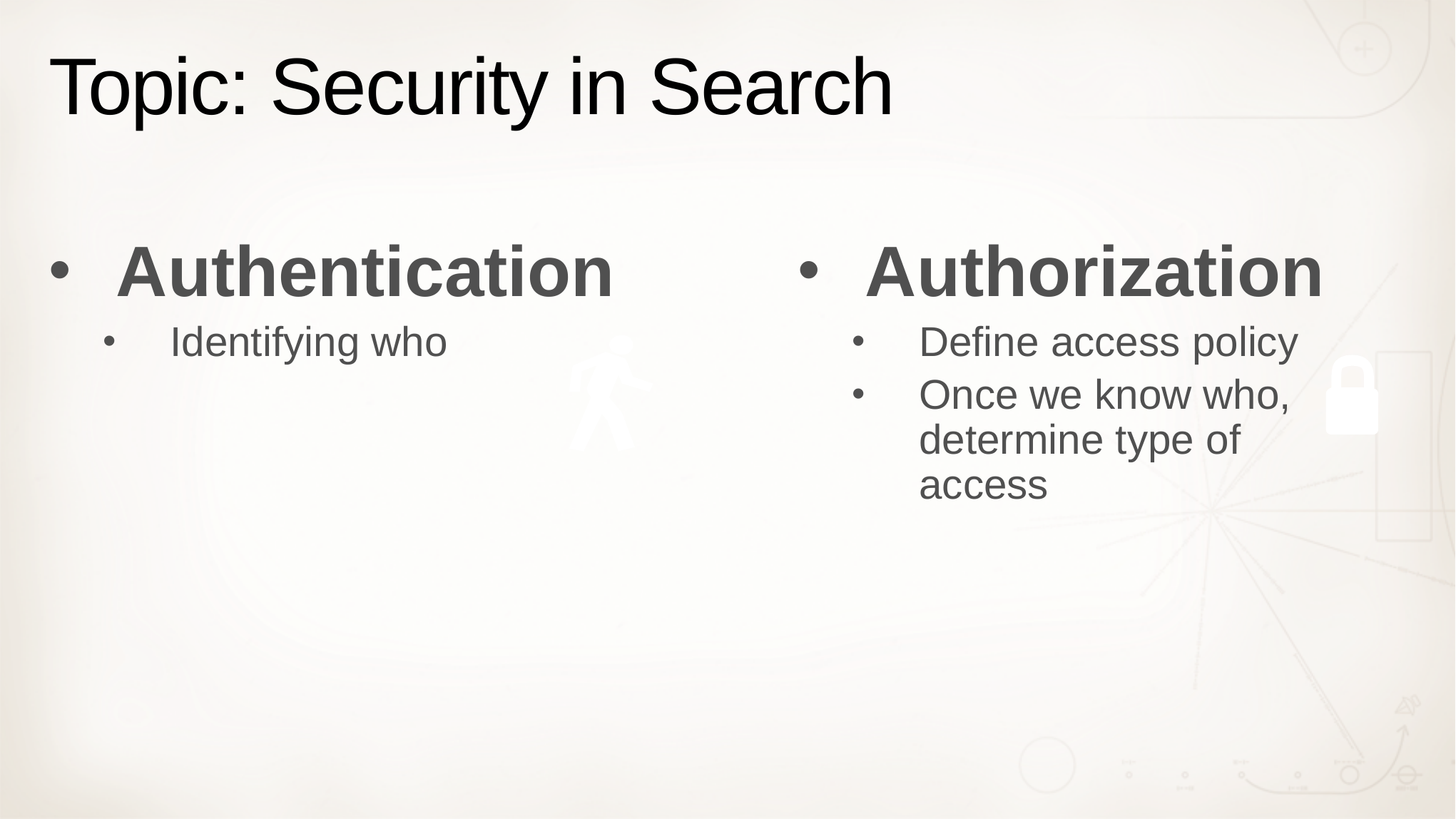

# Topic: Security in Search

Authentication
Identifying who

Authorization
Define access policy
Once we know who,
determine type of
access